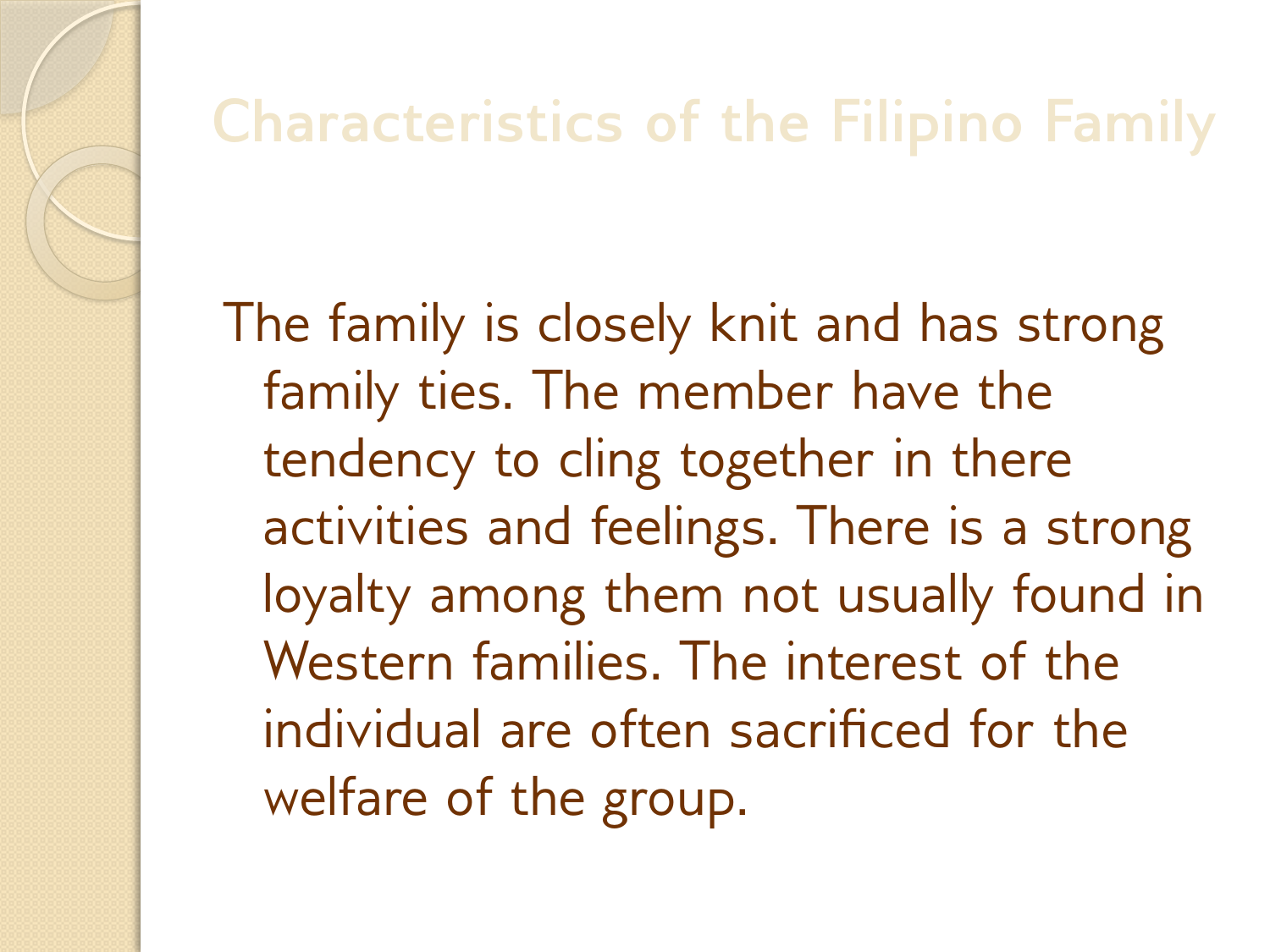

# Characteristics of the Filipino Family

The family is closely knit and has strong family ties. The member have the tendency to cling together in there activities and feelings. There is a strong loyalty among them not usually found in Western families. The interest of the individual are often sacrificed for the welfare of the group.